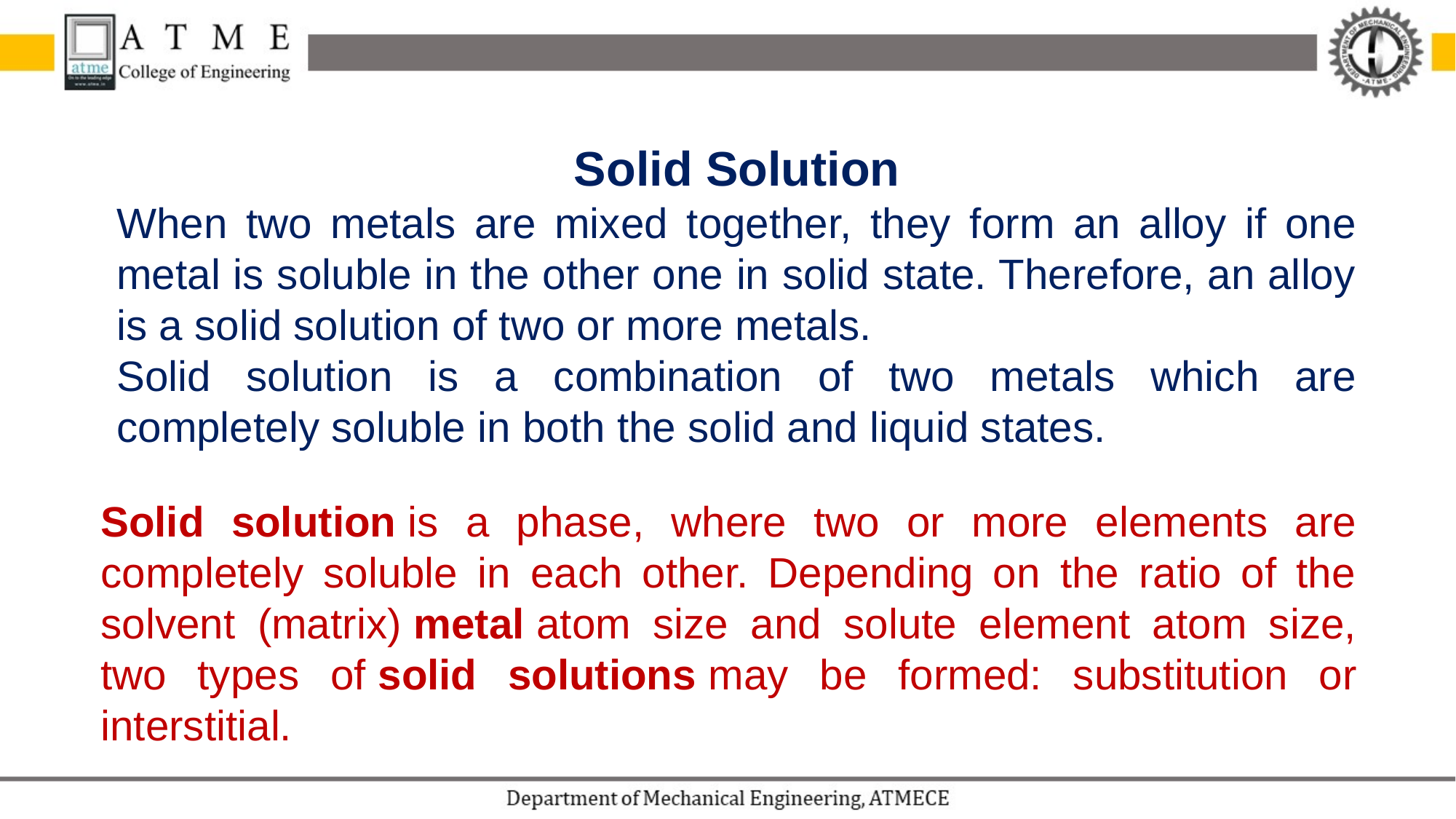

Solid Solution
When two metals are mixed together, they form an alloy if one metal is soluble in the other one in solid state. Therefore, an alloy is a solid solution of two or more metals.
Solid solution is a combination of two metals which are completely soluble in both the solid and liquid states.
Solid solution is a phase, where two or more elements are completely soluble in each other. Depending on the ratio of the solvent (matrix) metal atom size and solute element atom size, two types of solid solutions may be formed: substitution or interstitial.